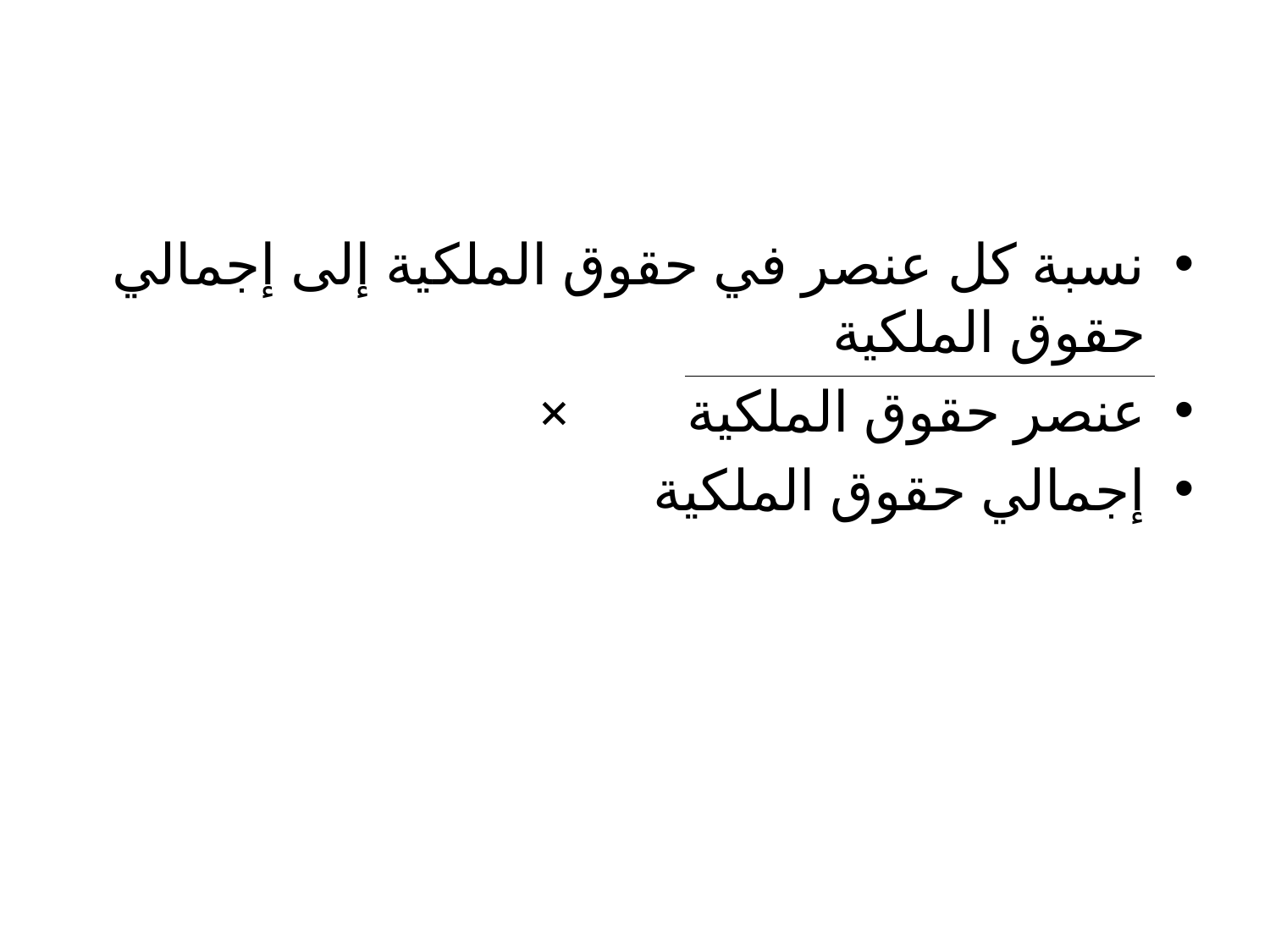

#
نسبة كل عنصر في حقوق الملكية إلى إجمالي حقوق الملكية
عنصر حقوق الملكية        ×
إجمالي حقوق الملكية